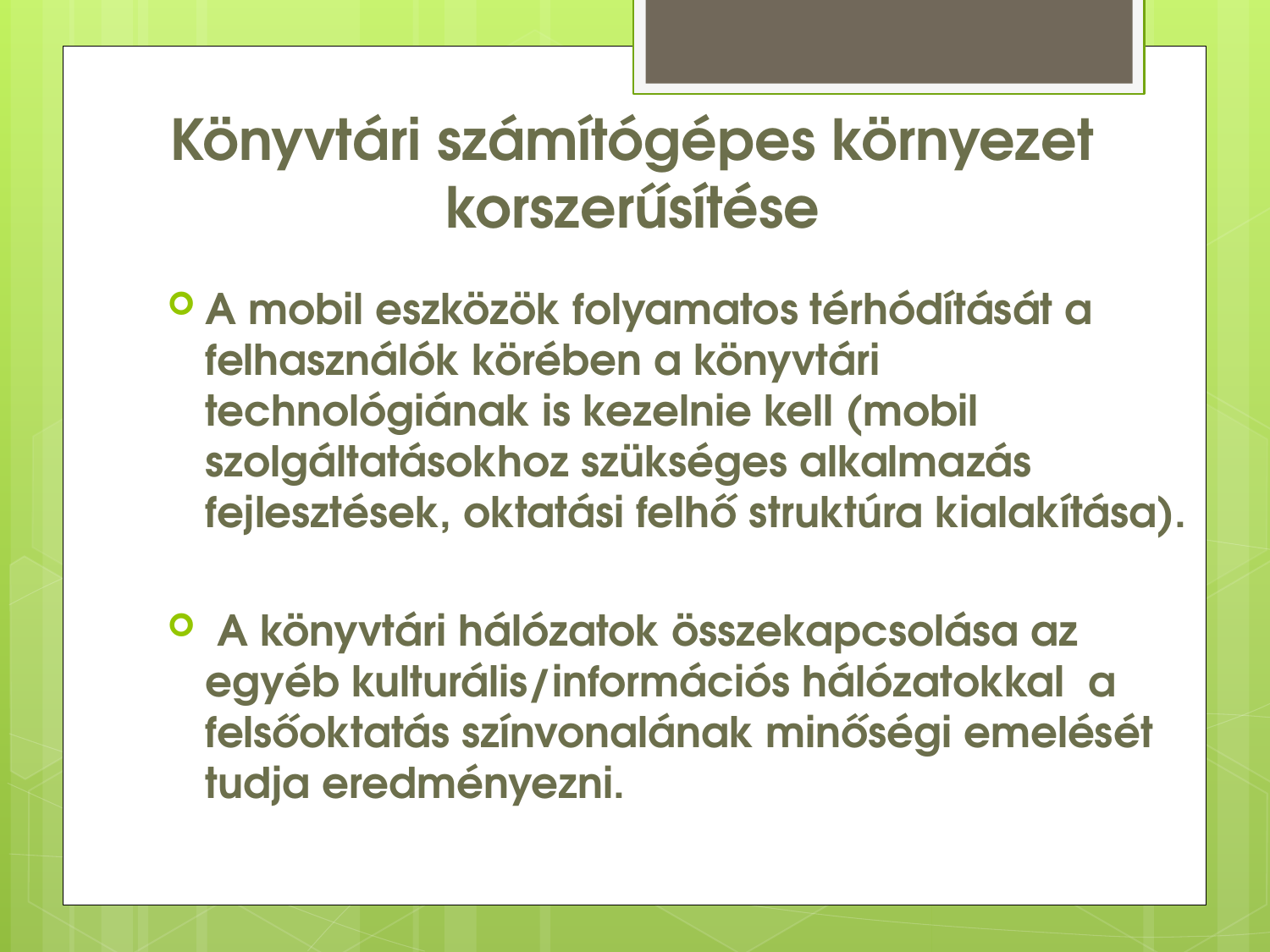

# Könyvtári számítógépes környezet korszerűsítése
A mobil eszközök folyamatos térhódítását a felhasználók körében a könyvtári technológiának is kezelnie kell (mobil szolgáltatásokhoz szükséges alkalmazás fejlesztések, oktatási felhő struktúra kialakítása).

 A könyvtári hálózatok összekapcsolása az egyéb kulturális/információs hálózatokkal  a felsőoktatás színvonalának minőségi emelését tudja eredményezni.